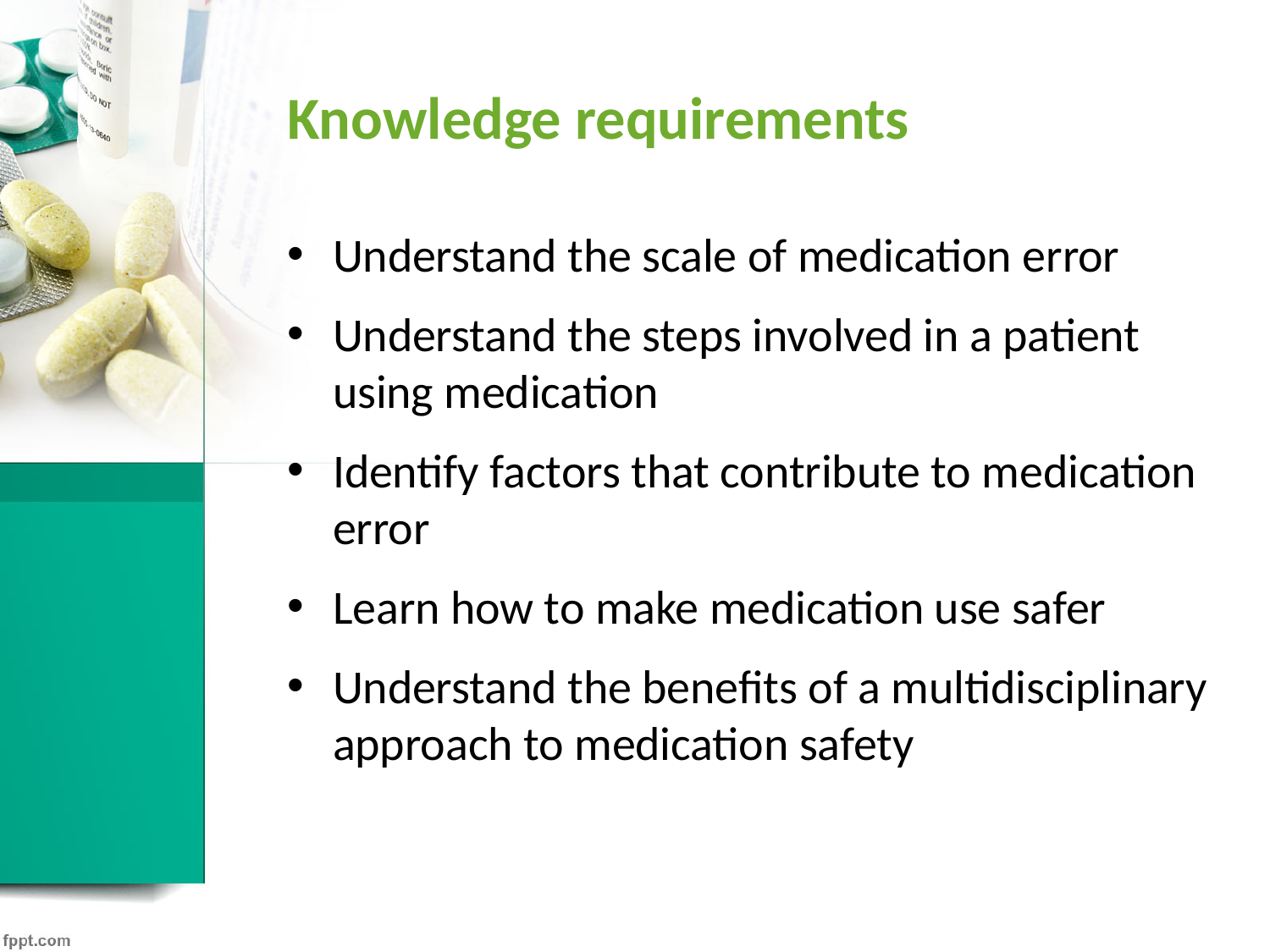

# Knowledge requirements

Understand the scale of medication error
Understand the steps involved in a patient using medication
Identify factors that contribute to medication error
Learn how to make medication use safer
Understand the benefits of a multidisciplinary approach to medication safety